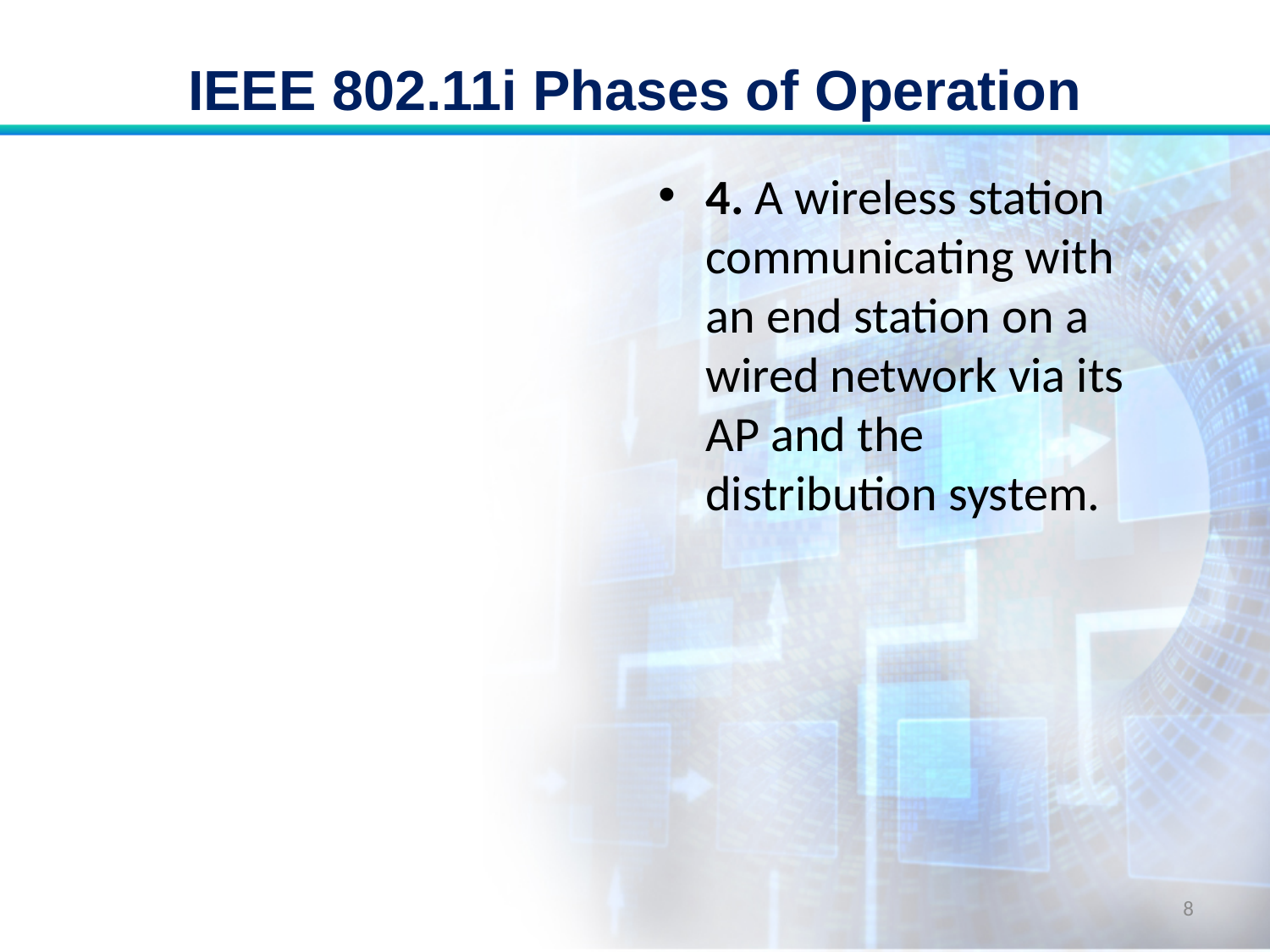

# IEEE 802.11i Phases of Operation
4. A wireless station communicating with an end station on a wired network via its AP and the distribution system.

8